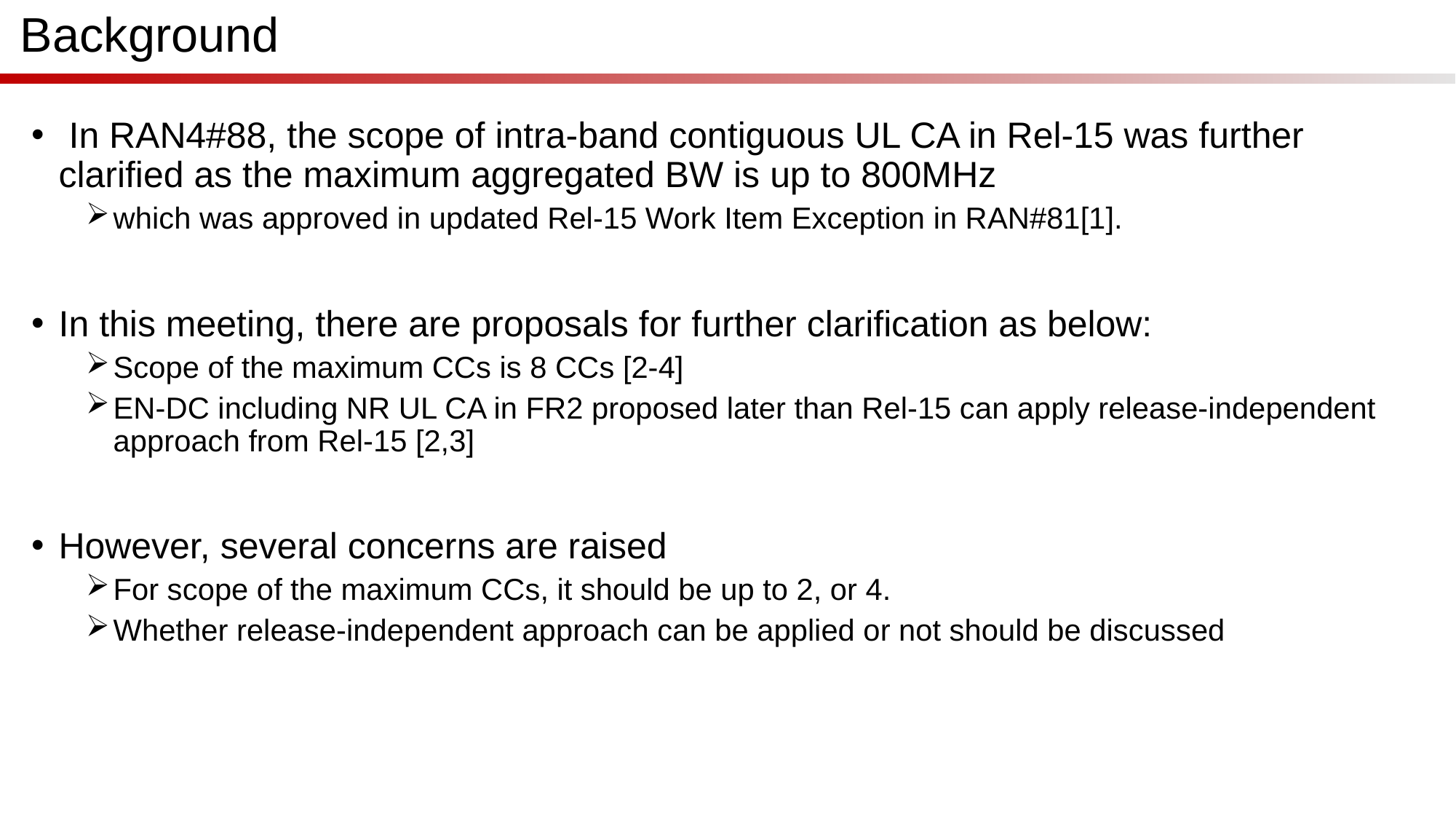

# Background
 In RAN4#88, the scope of intra-band contiguous UL CA in Rel-15 was further clarified as the maximum aggregated BW is up to 800MHz
which was approved in updated Rel-15 Work Item Exception in RAN#81[1].

In this meeting, there are proposals for further clarification as below:
Scope of the maximum CCs is 8 CCs [2-4]
EN-DC including NR UL CA in FR2 proposed later than Rel-15 can apply release-independent approach from Rel-15 [2,3]

However, several concerns are raised
For scope of the maximum CCs, it should be up to 2, or 4.
Whether release-independent approach can be applied or not should be discussed